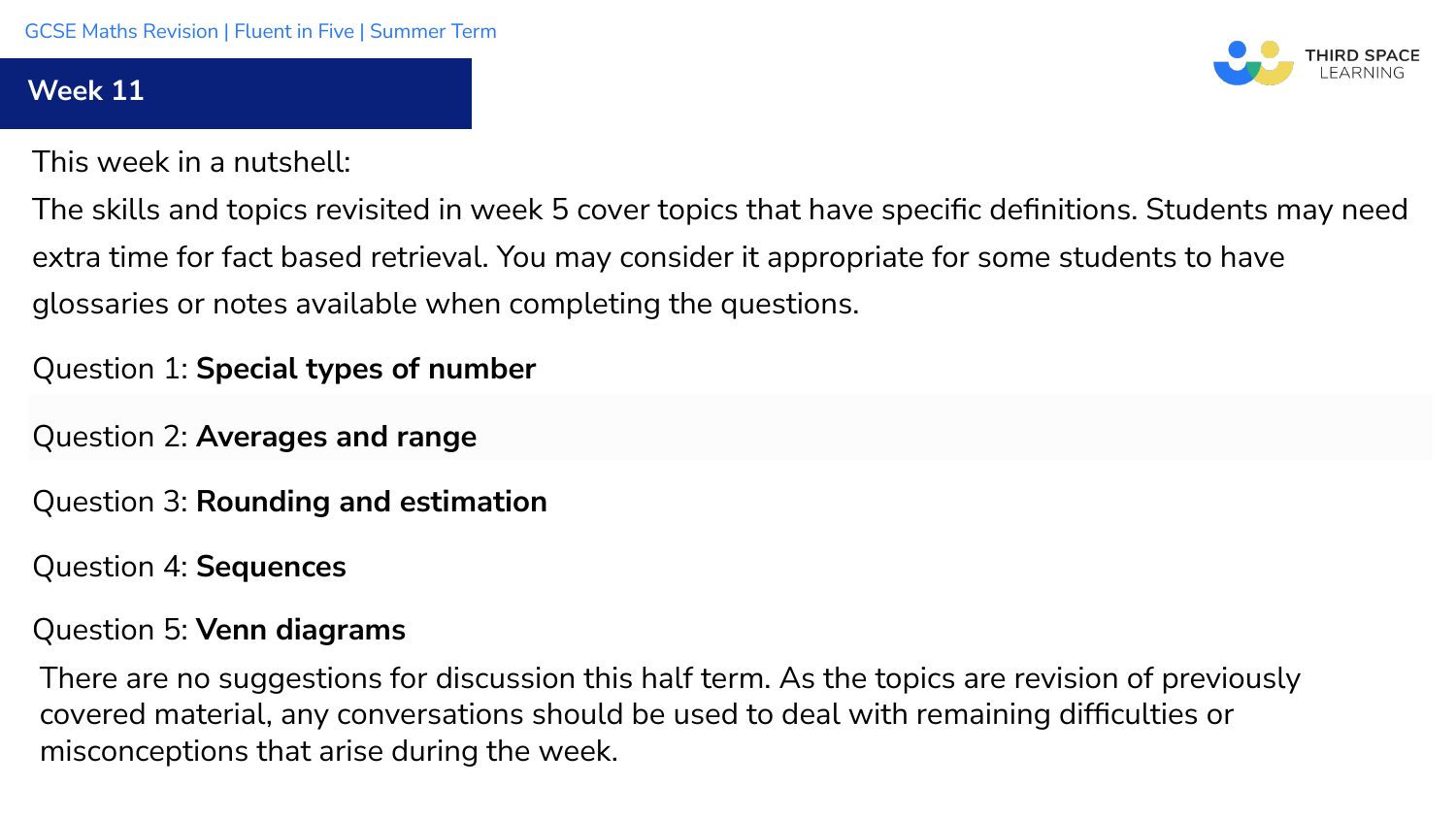

Week 11
| This week in a nutshell: The skills and topics revisited in week 5 cover topics that have specific definitions. Students may need extra time for fact based retrieval. You may consider it appropriate for some students to have glossaries or notes available when completing the questions. |
| --- |
| Question 1: Special types of number |
| Question 2: Averages and range |
| Question 3: Rounding and estimation |
| Question 4: Sequences |
| Question 5: Venn diagrams |
There are no suggestions for discussion this half term. As the topics are revision of previously covered material, any conversations should be used to deal with remaining difficulties or misconceptions that arise during the week.